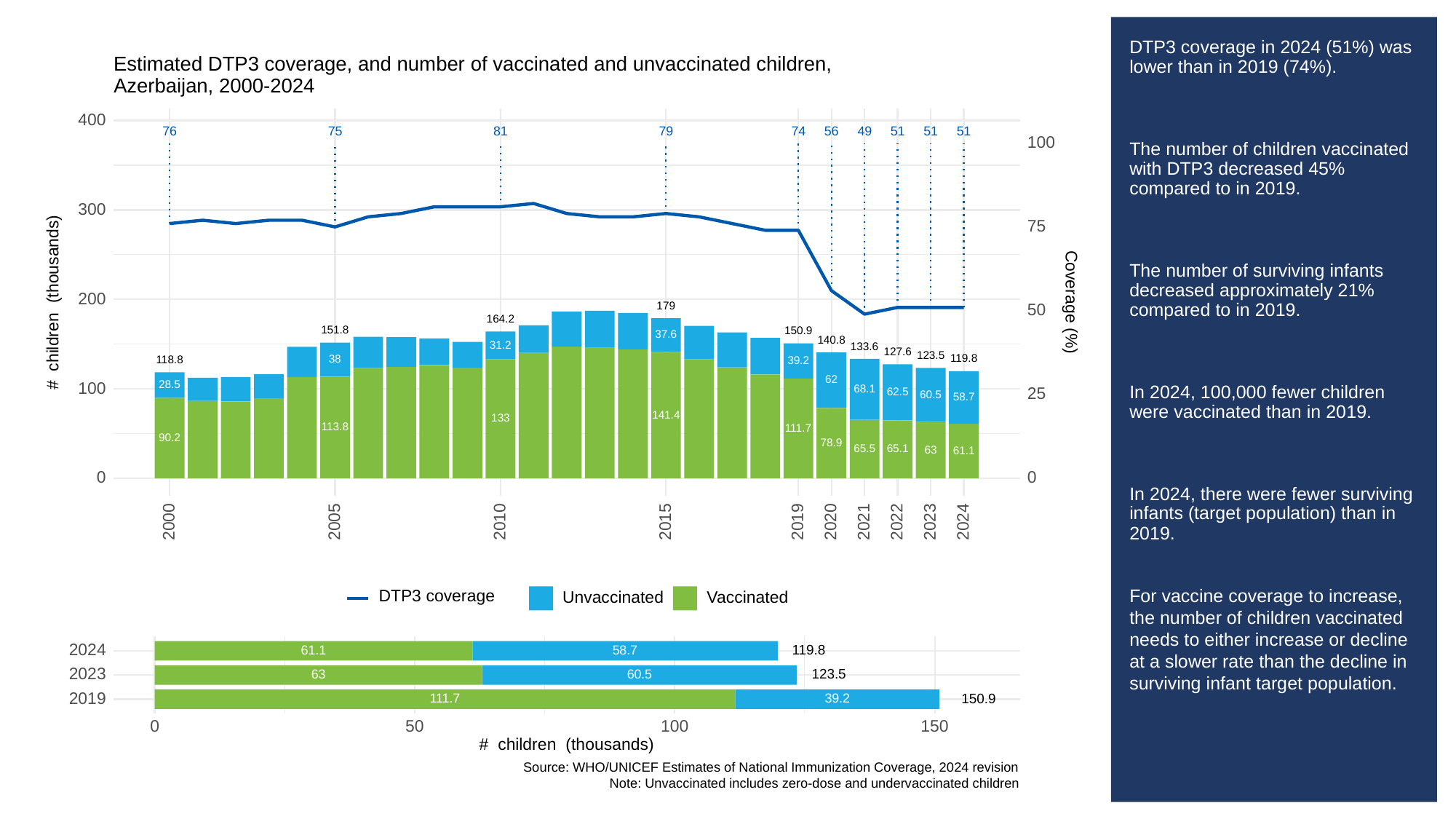

# DTP3 coverage in 2024 (51%) was lower than in 2019 (74%).

The number of children vaccinated with DTP3 decreased 45% compared to in 2019.

The number of surviving infants decreased approximately 21% compared to in 2019.

In 2024, 100,000 fewer children were vaccinated than in 2019.

In 2024, there were fewer surviving infants (target population) than in 2019.

For vaccine coverage to increase, the number of children vaccinated needs to either increase or decline at a slower rate than the decline in surviving infant target population.

Estimated DTP3 coverage, and number of vaccinated and unvaccinated children,
Azerbaijan, 2000-2024

400

76
81
79
56
49
51
51
51
75
74
100

300

75

200
#  children  (thousands)
Coverage (%)

179
50

164.2

151.8
150.9
37.6

140.8

31.2

133.6

127.6

123.5

119.8
38
118.8
39.2

62

28.5
100
68.1
62.5
25

60.5
58.7

141.4
133

113.8

111.7

90.2
78.9
65.5
65.1
63
61.1
0
0

2023
2000
2005
2010
2015
2019
2020
2021
2022
2024

DTP3 coverage
Unvaccinated
Vaccinated

2024
119.8
61.1
58.7

2023
123.5
63
60.5

2019
150.9
39.2
111.7

0
50
100
150
#  children  (thousands)
Source: WHO/UNICEF Estimates of National Immunization Coverage, 2024 revision
Note: Unvaccinated includes zero-dose and undervaccinated children